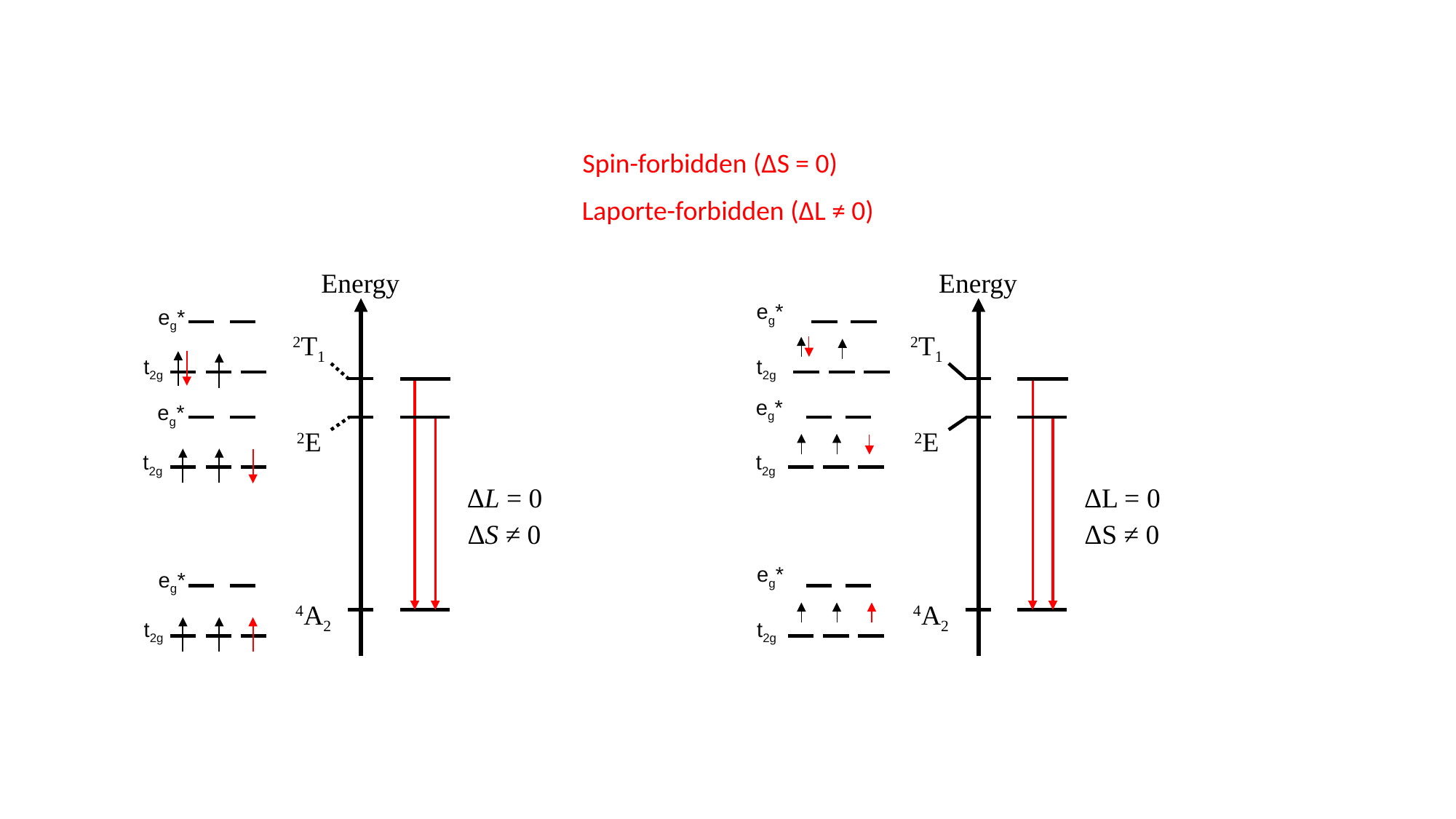

Spin-forbidden (ΔS = 0)
Laporte-forbidden (ΔL ≠ 0)
Energy
eg*
2T1
t2g
eg*
2E
t2g
ΔL = 0
ΔS ≠ 0
eg*
4A2
t2g
Energy
eg*
2T1
t2g
eg*
2E
t2g
ΔL = 0
ΔS ≠ 0
eg*
4A2
t2g